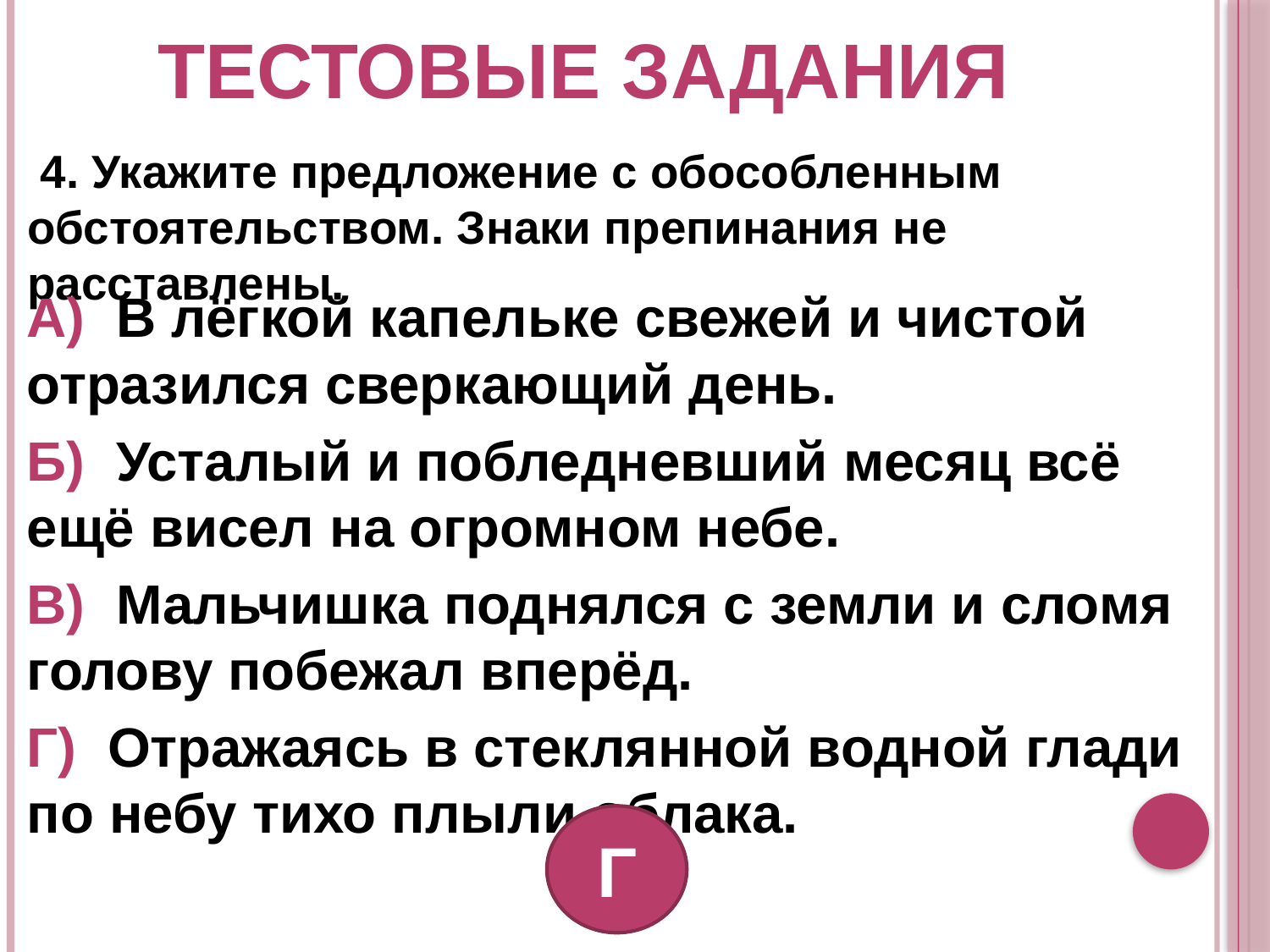

# Тестовые задания
 4. Укажите предложение с обособленным обстоятельством. Знаки препинания не расставлены.
А)  В лёгкой капельке свежей и чистой отразился сверкающий день.
Б)  Усталый и побледневший месяц всё ещё висел на огромном небе.
В)  Мальчишка поднялся с земли и сломя голову побежал вперёд.
Г)  Отражаясь в стеклянной водной глади по небу тихо плыли облака.

Г